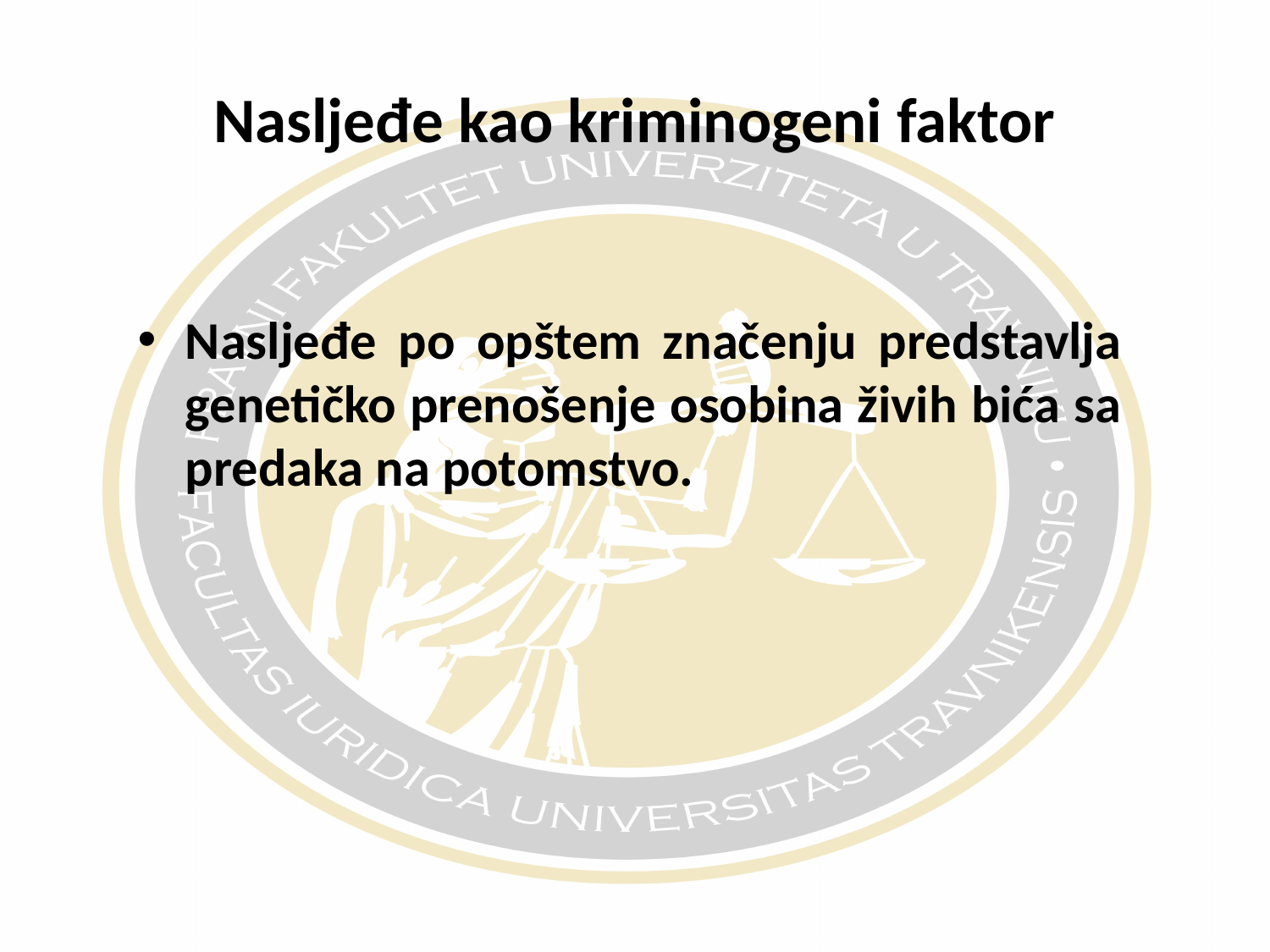

# Nasljeđe kao kriminogeni faktor

Nasljeđe po opštem značenju predstavlja genetičko prenošenje osobina živih bića sa predaka na potomstvo.